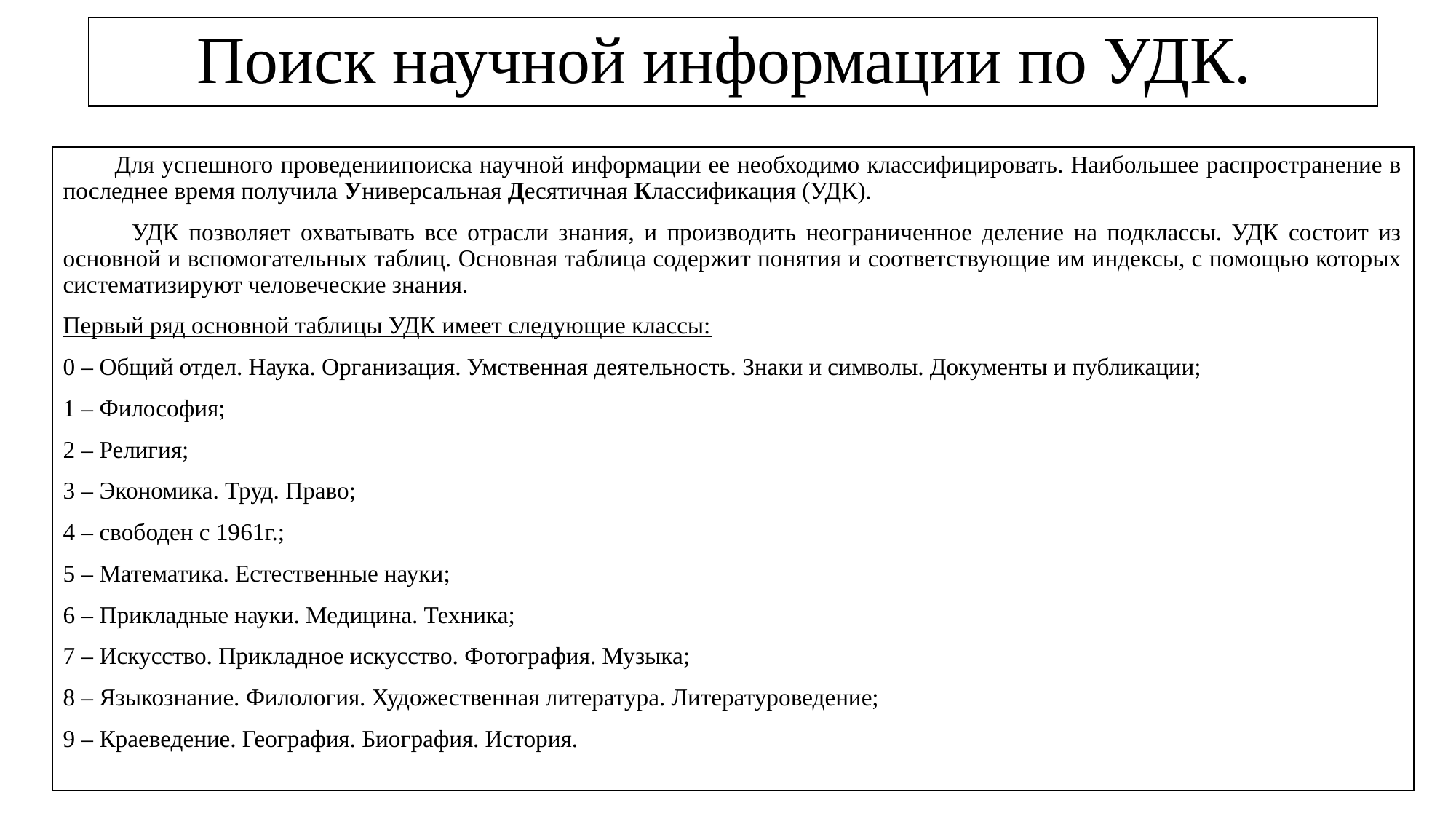

# Поиск научной информации по УДК.
       Для успешного проведениипоиска научной информации ее необходимо классифицировать. Наибольшее распространение в последнее время получила Универсальная Десятичная Классификация (УДК).
       УДК позволяет охватывать все отрасли знания, и производить неограниченное деление на подклассы. УДК состоит из основной и вспомогательных таблиц. Основная таблица содержит понятия и соответствующие им индексы, с помощью которых систематизируют человеческие знания.
Первый ряд основной таблицы УДК имеет следующие классы:
0 – Общий отдел. Наука. Организация. Умственная деятельность. Знаки и символы. Документы и публикации;
1 – Философия;
2 – Религия;
3 – Экономика. Труд. Право;
4 – свободен с 1961г.;
5 – Математика. Естественные науки;
6 – Прикладные науки. Медицина. Техника;
7 – Искусство. Прикладное искусство. Фотография. Музыка;
8 – Языкознание. Филология. Художественная литература. Литературоведение;
9 – Краеведение. География. Биография. История.